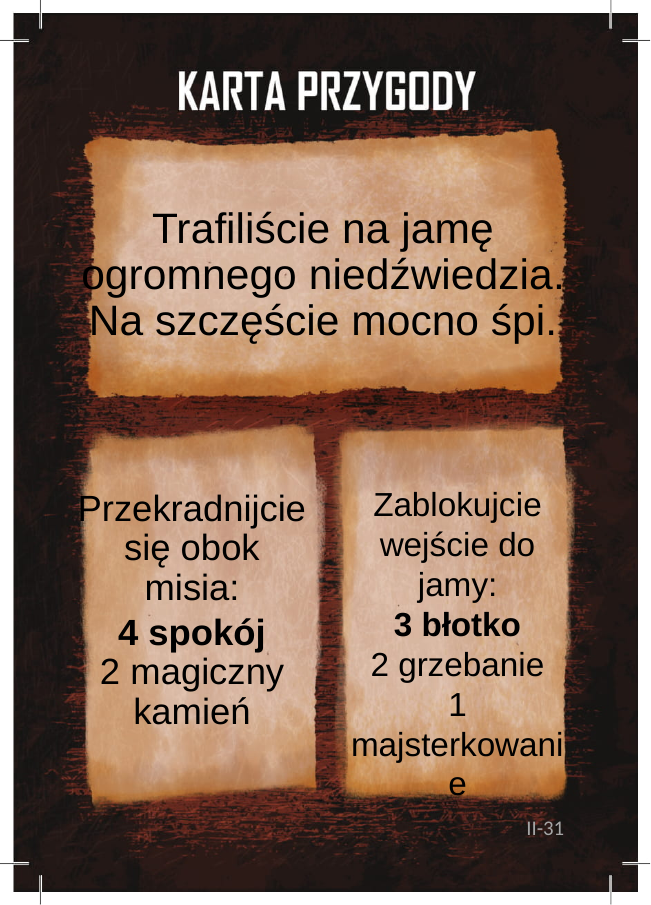

# Trafiliście na jamę ogromnego niedźwiedzia. Na szczęście mocno śpi.
Zablokujcie wejście do jamy:
3 błotko
2 grzebanie
1 majsterkowanie
Przekradnijcie się obok misia:
4 spokój
2 magiczny kamień
II-31